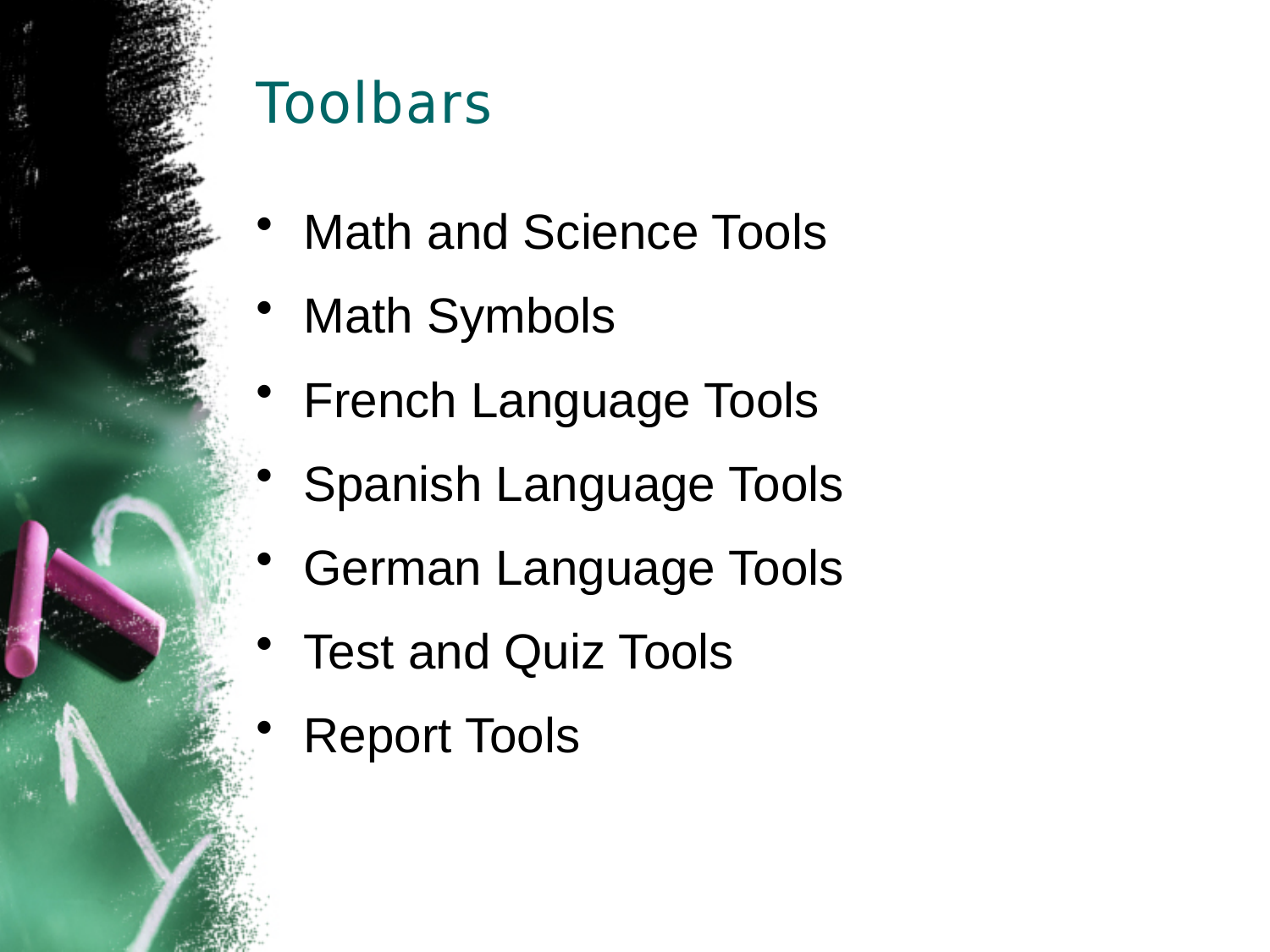

# Toolbars
Math and Science Tools
Math Symbols
French Language Tools
Spanish Language Tools
German Language Tools
Test and Quiz Tools
Report Tools